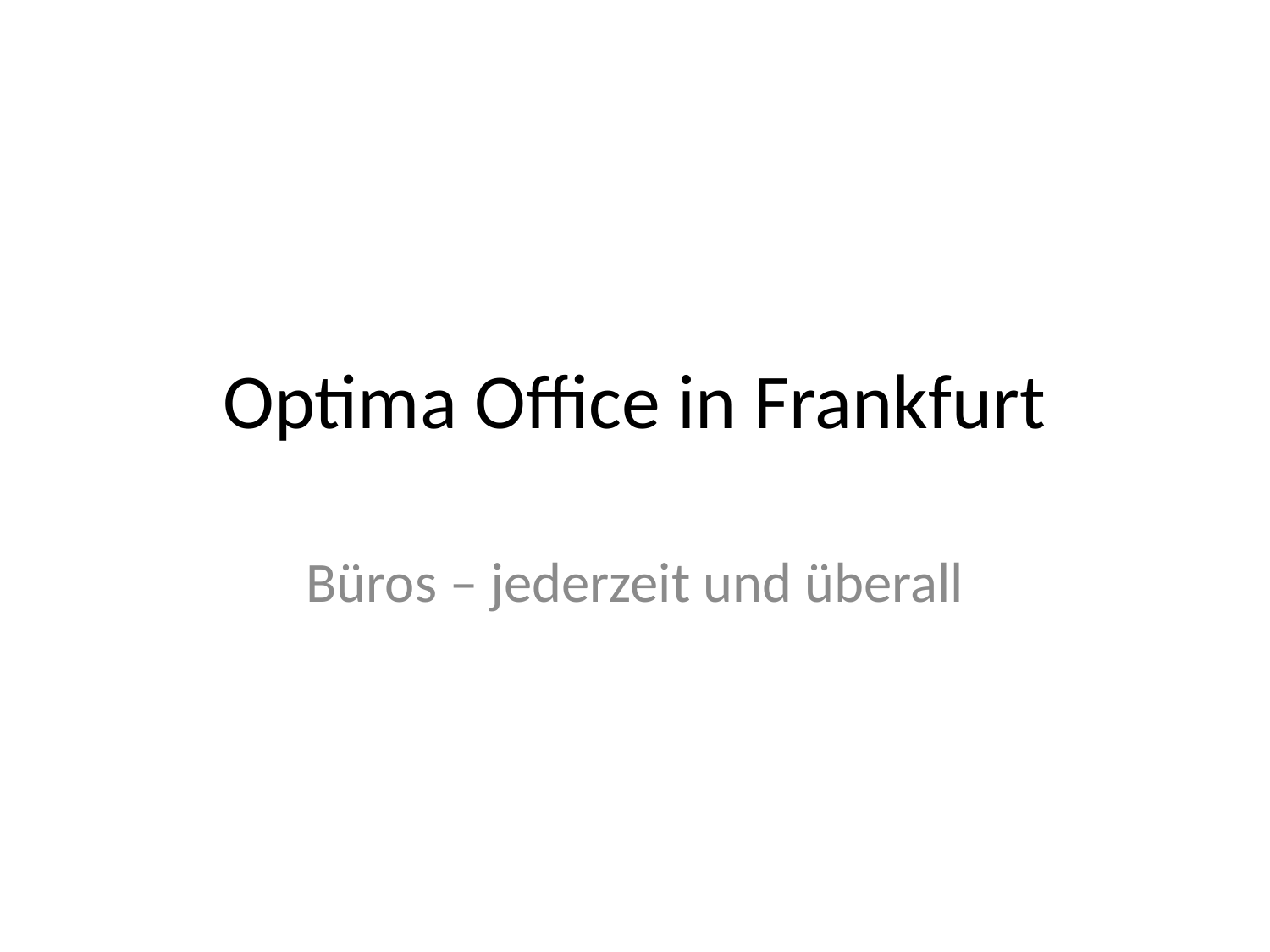

# Optima Office in Frankfurt
Büros – jederzeit und überall